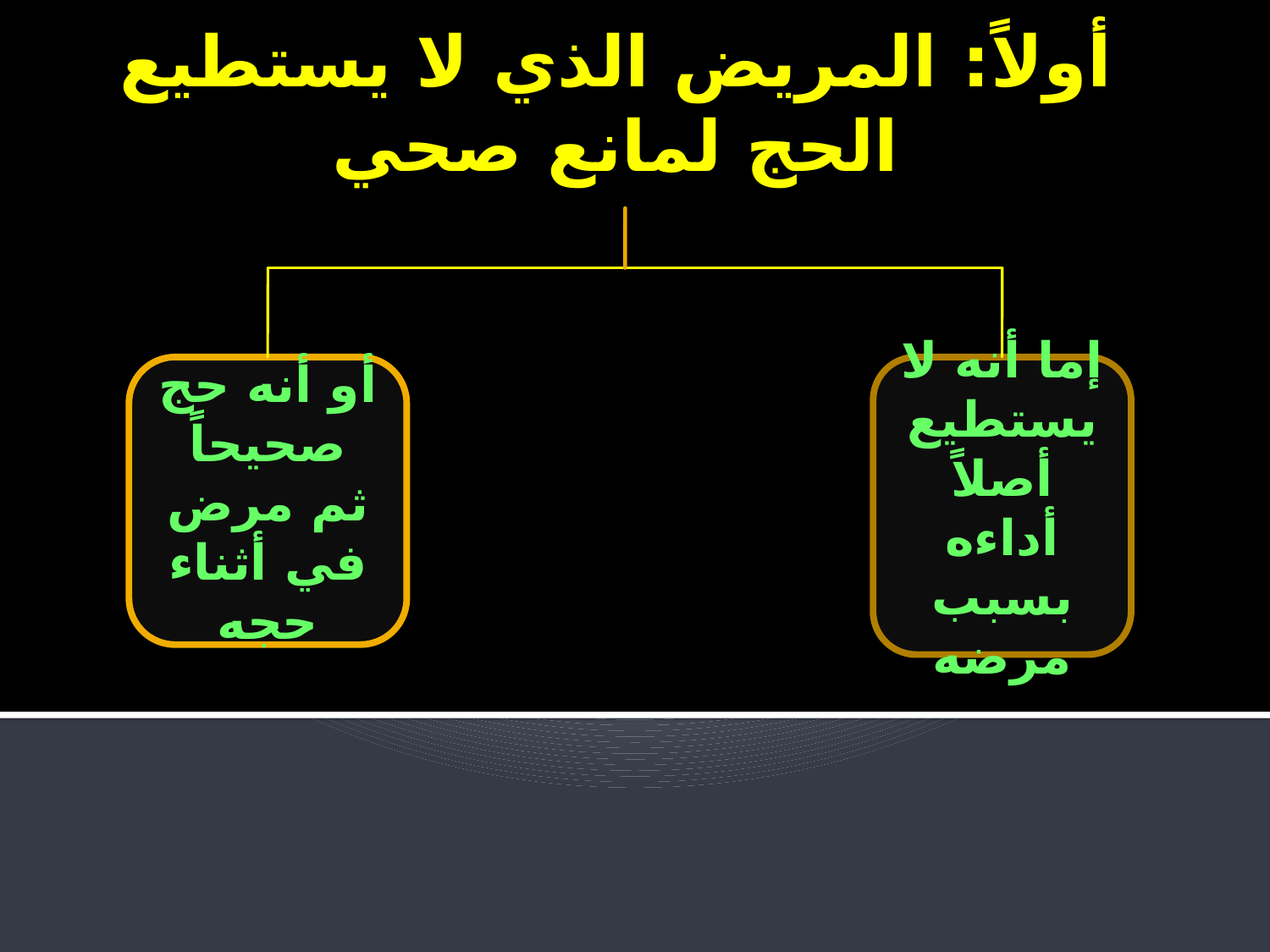

أولاً: المريض الذي لا يستطيع الحج لمانع صحي

أو أنه حج صحيحاً ثم مرض في أثناء حجه
إما أنه لا يستطيع أصلاً أداءه بسبب مرضه